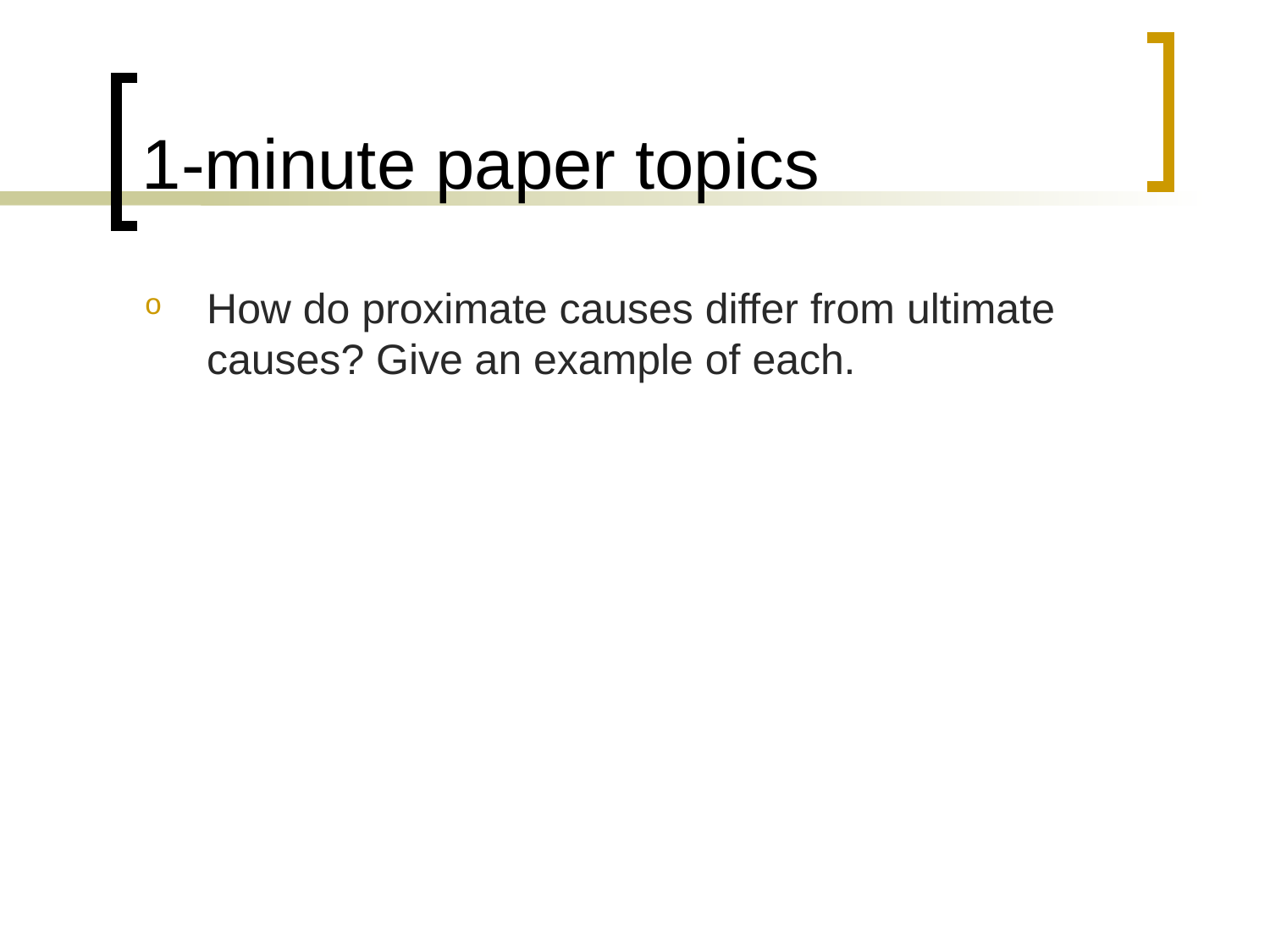

# 1-minute paper topics
How do proximate causes differ from ultimate causes? Give an example of each.